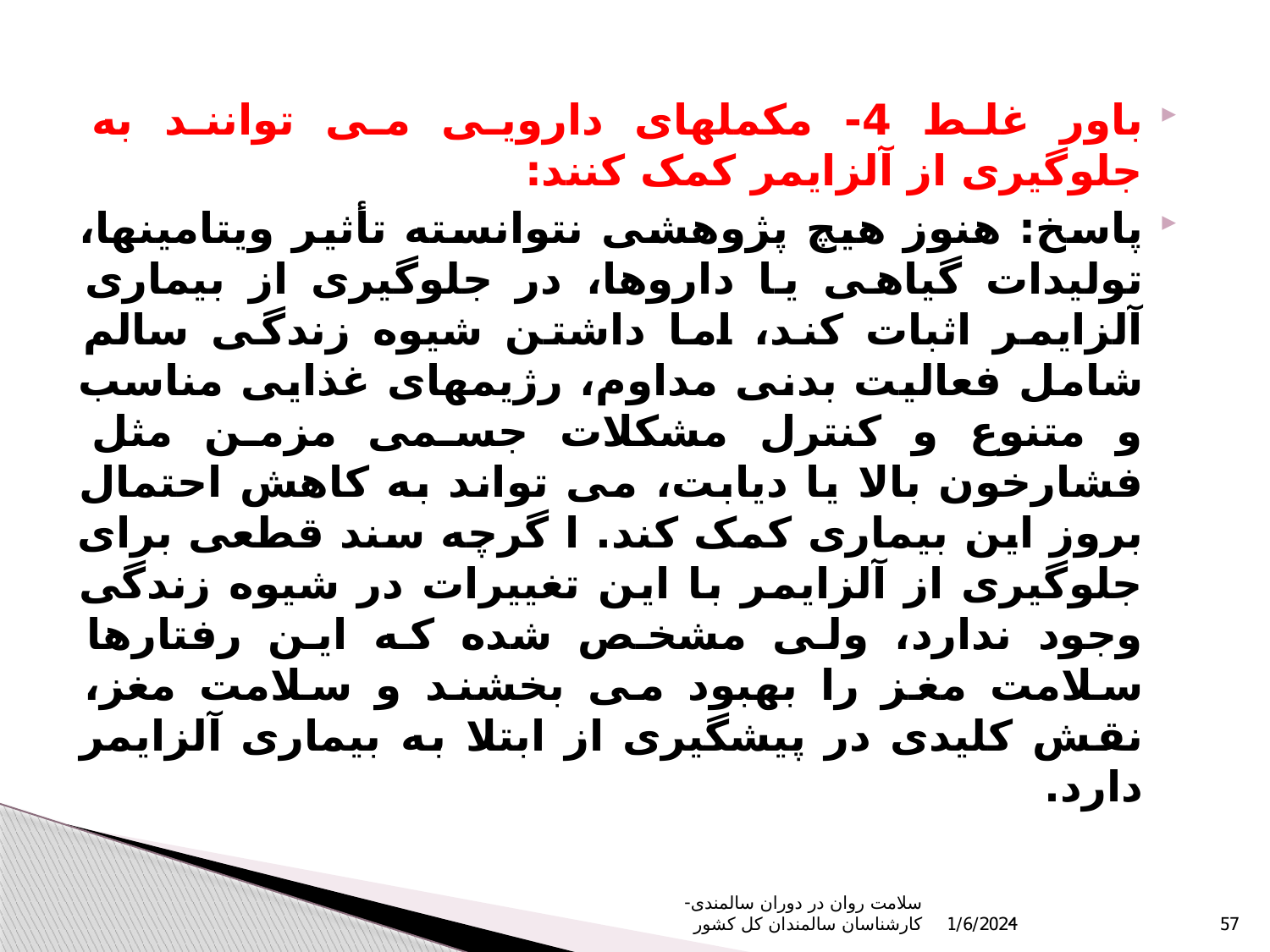

باور غلط 4- مکملهای دارویی می توانند به جلوگیری از آلزایمر کمک کنند:
پاسخ: هنوز هیچ پژوهشی نتوانسته تأثیر ویتامینها، تولیدات گیاهی یا داروها، در جلوگیری از بیماری آلزایمر اثبات کند، اما داشتن شیوه زندگی سالم شامل فعالیت بدنی مداوم، رژیمهای غذایی مناسب و متنوع و کنترل مشکلات جسمی مزمن مثل فشارخون بالا یا دیابت، می تواند به کاهش احتمال بروز این بیماری کمک کند. ا گرچه سند قطعی برای جلوگیری از آلزایمر با این تغییرات در شیوه زندگی وجود ندارد، ولی مشخص شده که این رفتارها سلامت مغز را بهبود می بخشند و سلامت مغز، نقش کلیدی در پیشگیری از ابتلا به بیماری آلزایمر دارد.
سلامت روان در دوران سالمندی- کارشناسان سالمندان کل کشور
1/6/2024
57